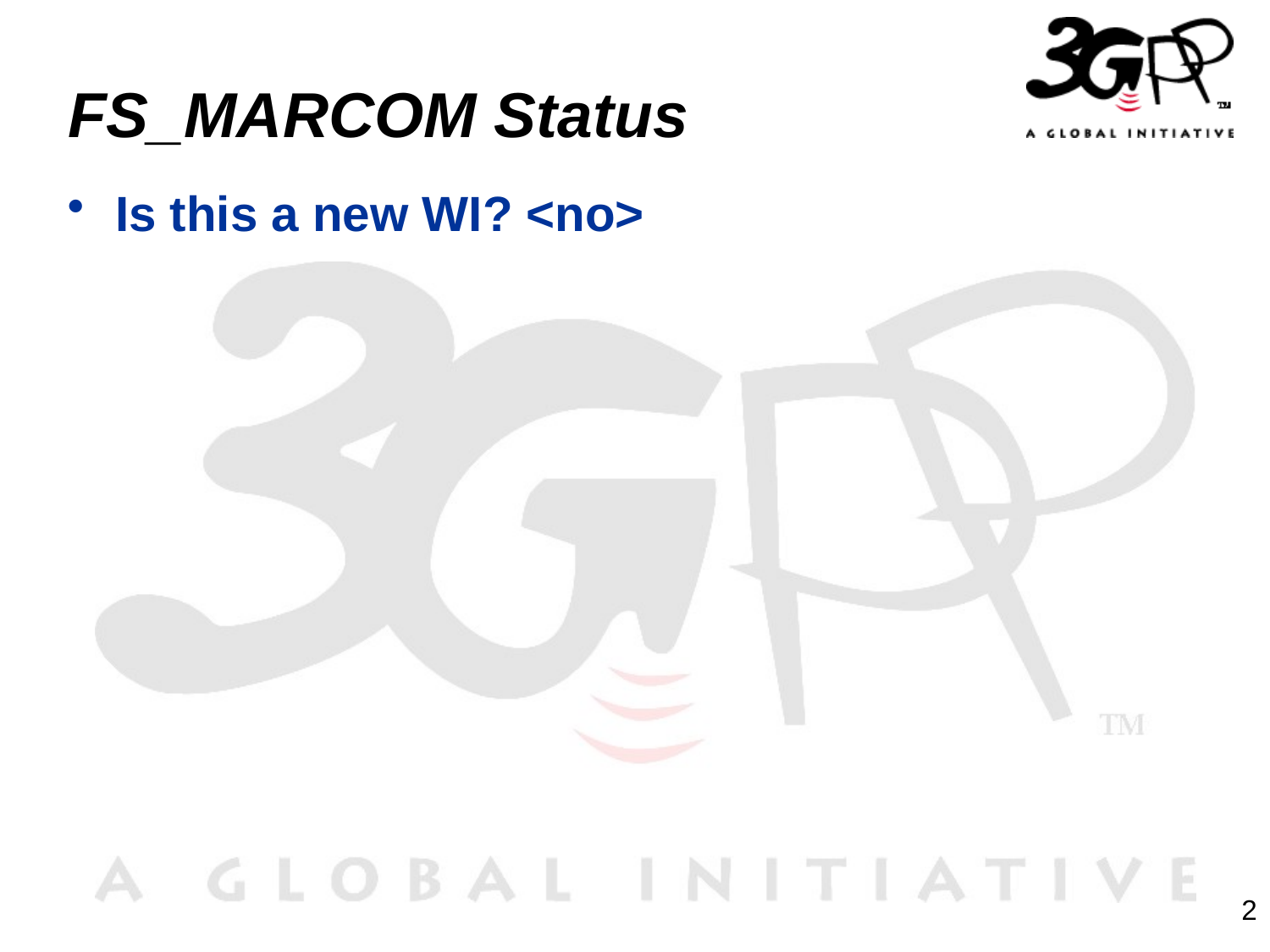

# FS_MARCOM Status
Is this a new WI? <no>
2